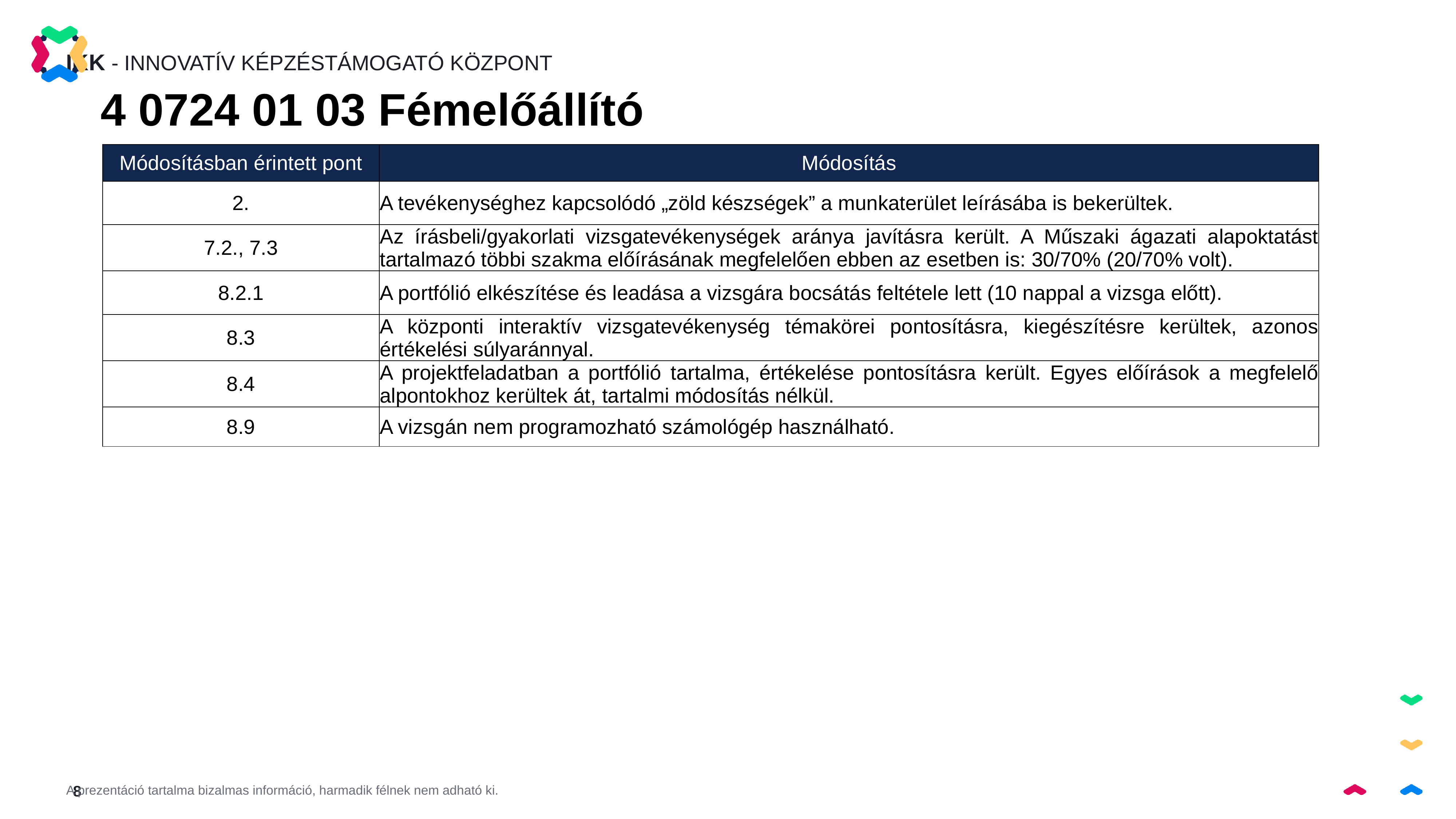

4 0724 01 03 Fémelőállító
| Módosításban érintett pont | Módosítás |
| --- | --- |
| 2. | A tevékenységhez kapcsolódó „zöld készségek” a munkaterület leírásába is bekerültek. |
| 7.2., 7.3 | Az írásbeli/gyakorlati vizsgatevékenységek aránya javításra került. A Műszaki ágazati alapoktatást tartalmazó többi szakma előírásának megfelelően ebben az esetben is: 30/70% (20/70% volt). |
| 8.2.1 | A portfólió elkészítése és leadása a vizsgára bocsátás feltétele lett (10 nappal a vizsga előtt). |
| 8.3 | A központi interaktív vizsgatevékenység témakörei pontosításra, kiegészítésre kerültek, azonos értékelési súlyaránnyal. |
| 8.4 | A projektfeladatban a portfólió tartalma, értékelése pontosításra került. Egyes előírások a megfelelő alpontokhoz kerültek át, tartalmi módosítás nélkül. |
| 8.9 | A vizsgán nem programozható számológép használható. |